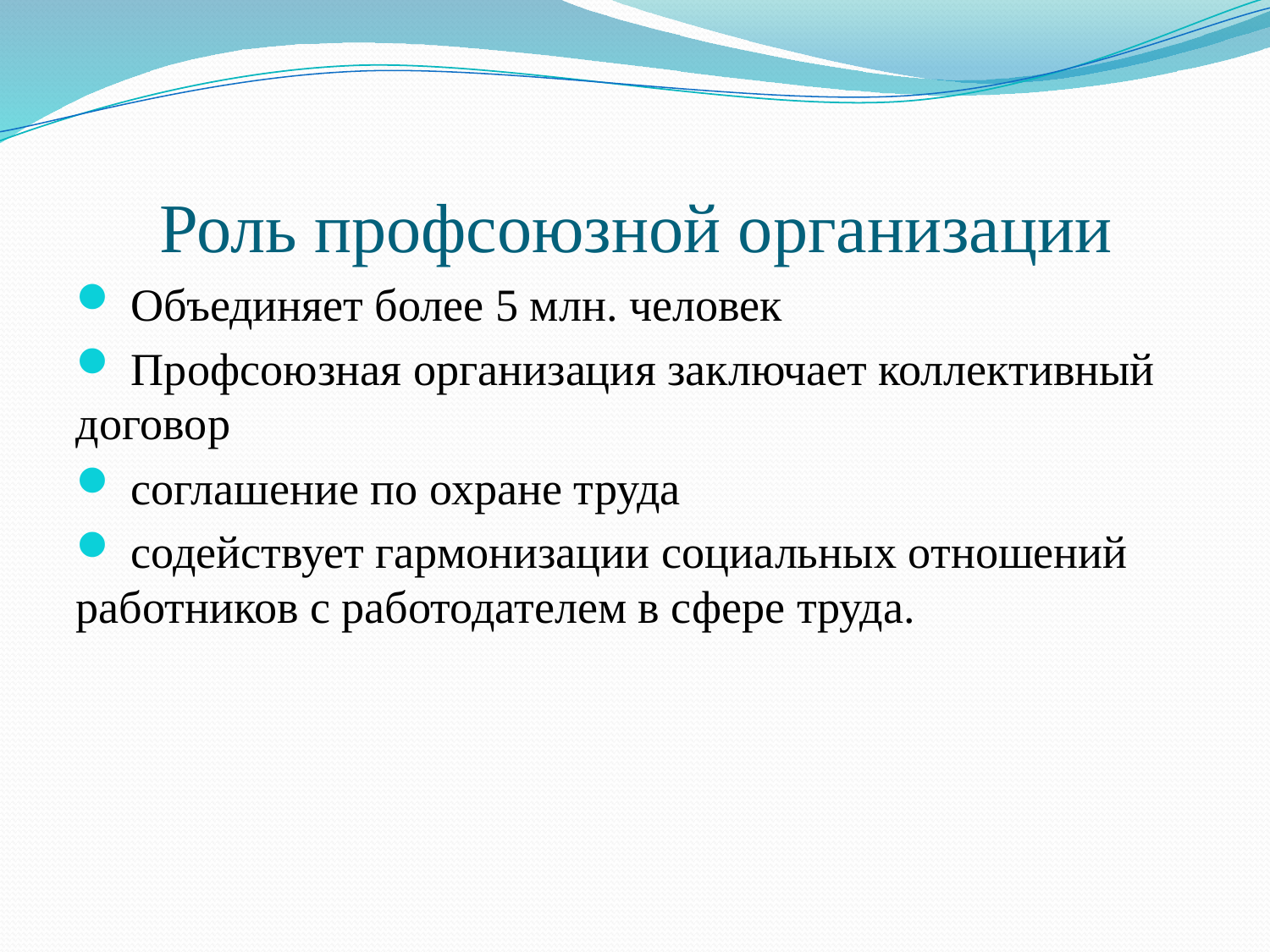

# Роль профсоюзной организации
 Объединяет более 5 млн. человек
 Профсоюзная организация заключает коллективный договор
 соглашение по охране труда
 содействует гармонизации социальных отношений работников с работодателем в сфере труда.